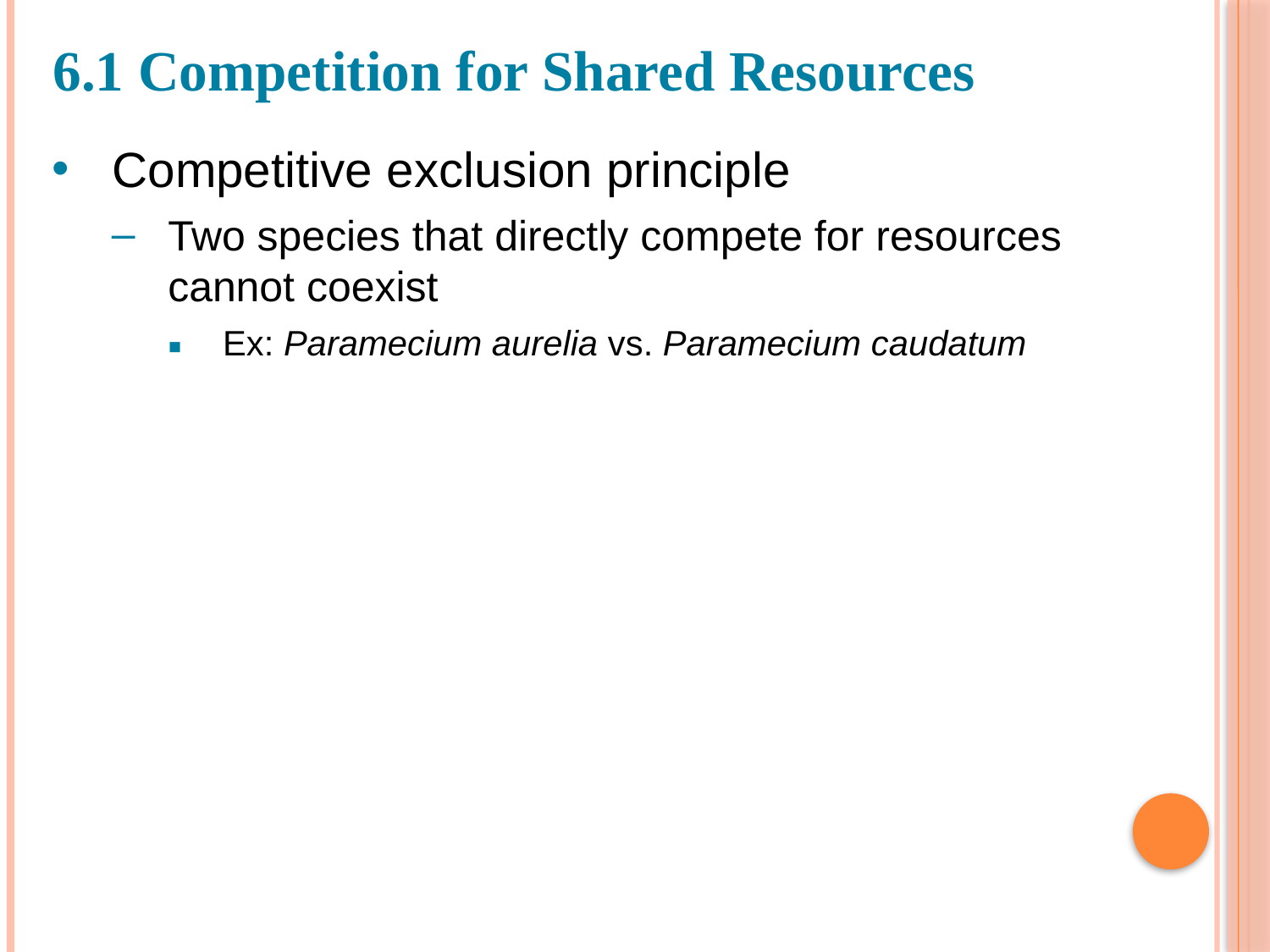

# 6.1 Competition for Shared Resources
Competitive exclusion principle
Two species that directly compete for resources cannot coexist
Ex: Paramecium aurelia vs. Paramecium caudatum